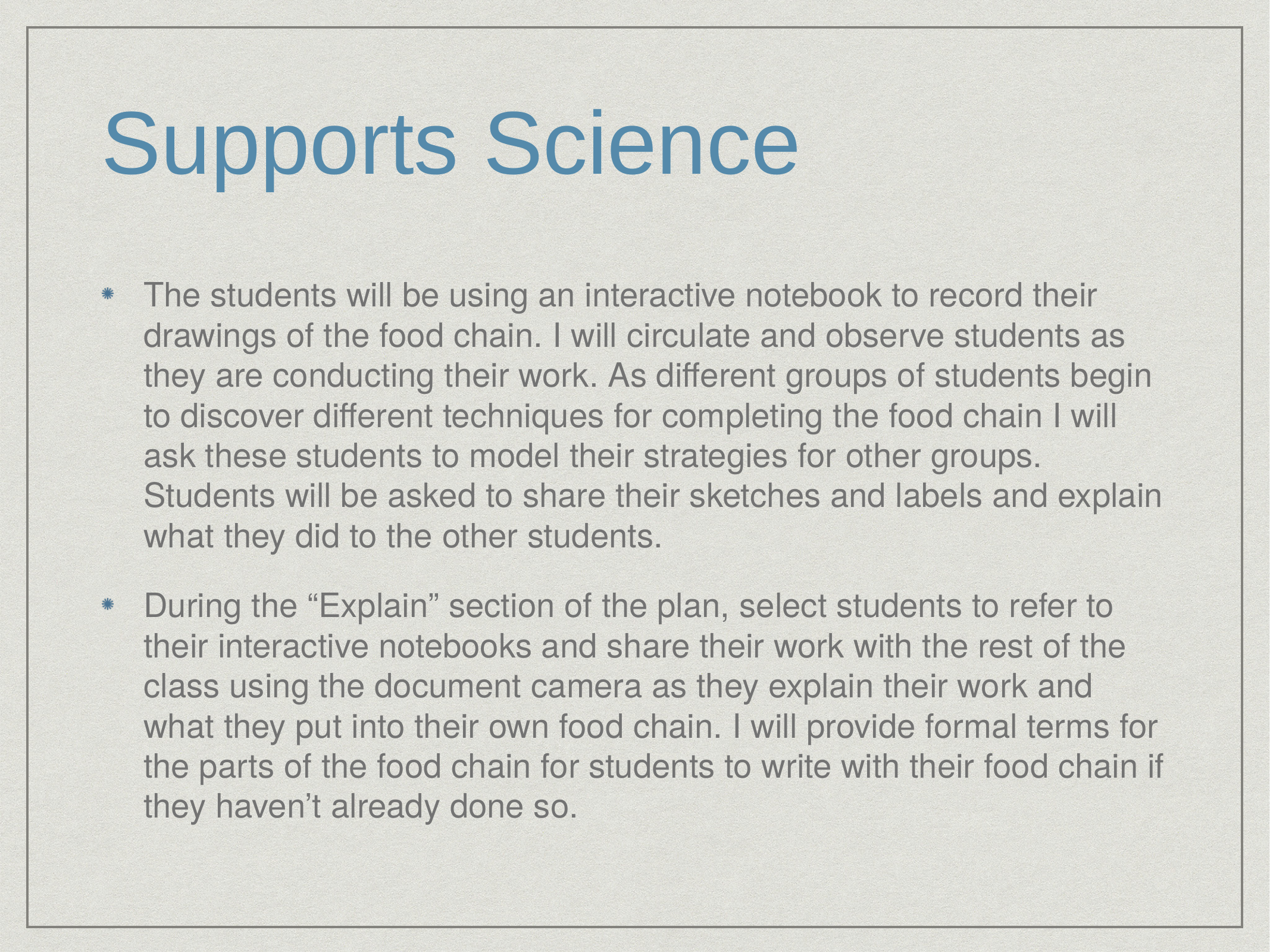

# Supports Science
The students will be using an interactive notebook to record their drawings of the food chain. I will circulate and observe students as they are conducting their work. As different groups of students begin to discover different techniques for completing the food chain I will ask these students to model their strategies for other groups. Students will be asked to share their sketches and labels and explain what they did to the other students.
During the “Explain” section of the plan, select students to refer to their interactive notebooks and share their work with the rest of the class using the document camera as they explain their work and what they put into their own food chain. I will provide formal terms for the parts of the food chain for students to write with their food chain if they haven’t already done so.